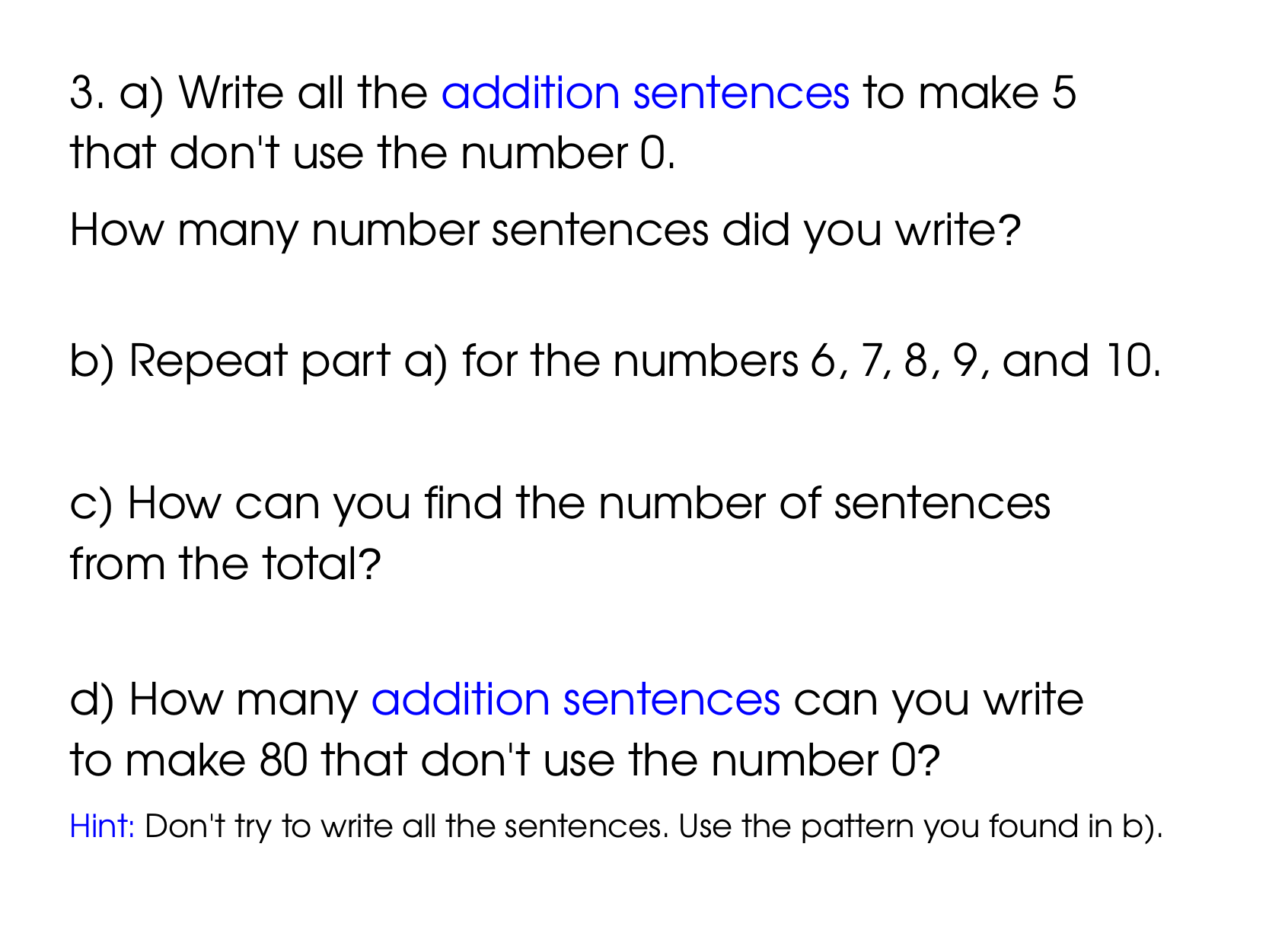

3. a) Write all the addition sentences to make 5
that don't use the number 0.
How many number sentences did you write?
b) Repeat part a) for the numbers 6, 7, 8, 9, and 10.
c) How can you find the number of sentences
from the total?
d) How many addition sentences can you write
to make 80 that don't use the number 0?
Hint: Don't try to write all the sentences. Use the pattern you found in b).